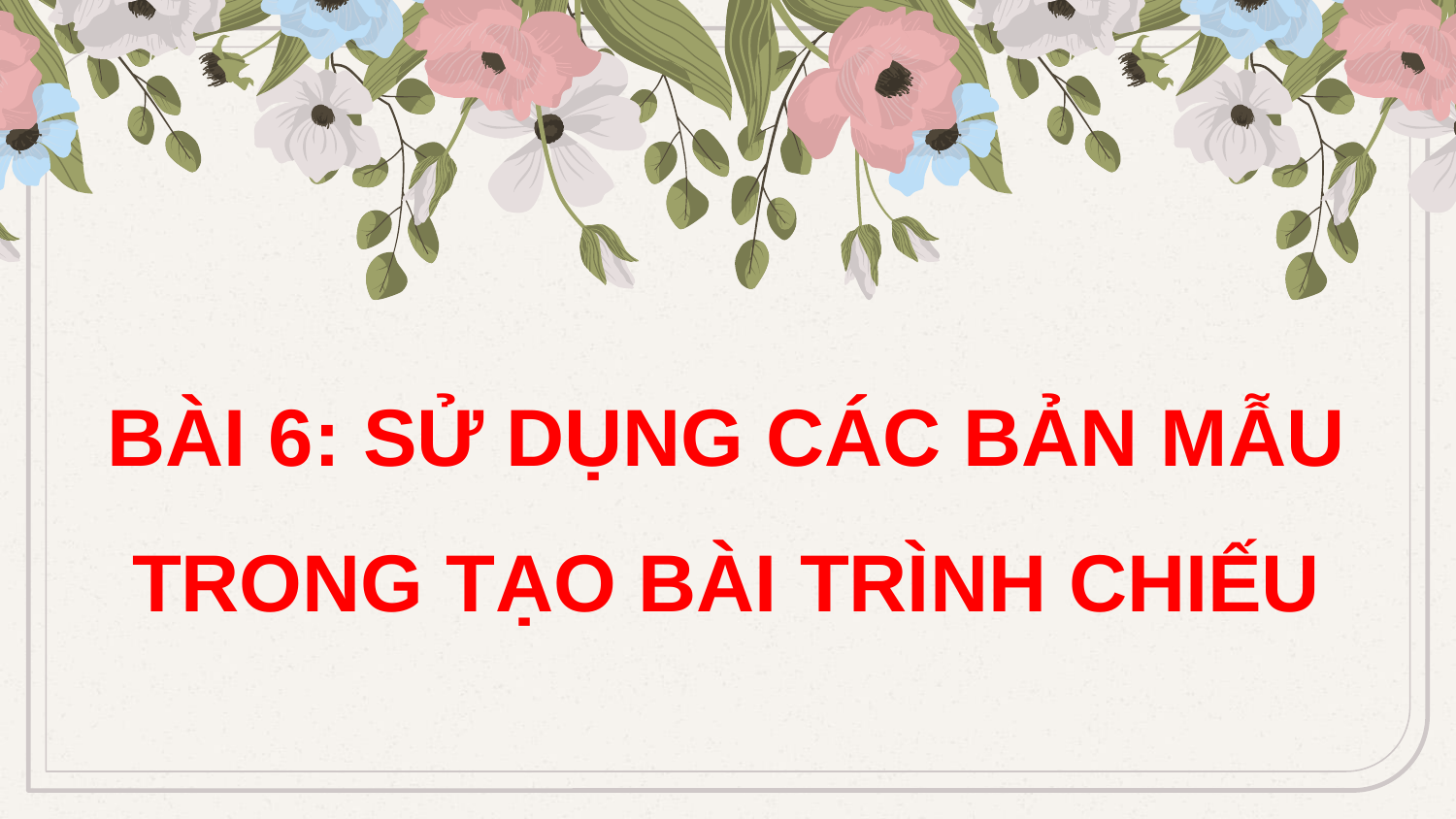

BÀI 6: SỬ DỤNG CÁC BẢN MẪU TRONG TẠO BÀI TRÌNH CHIẾU